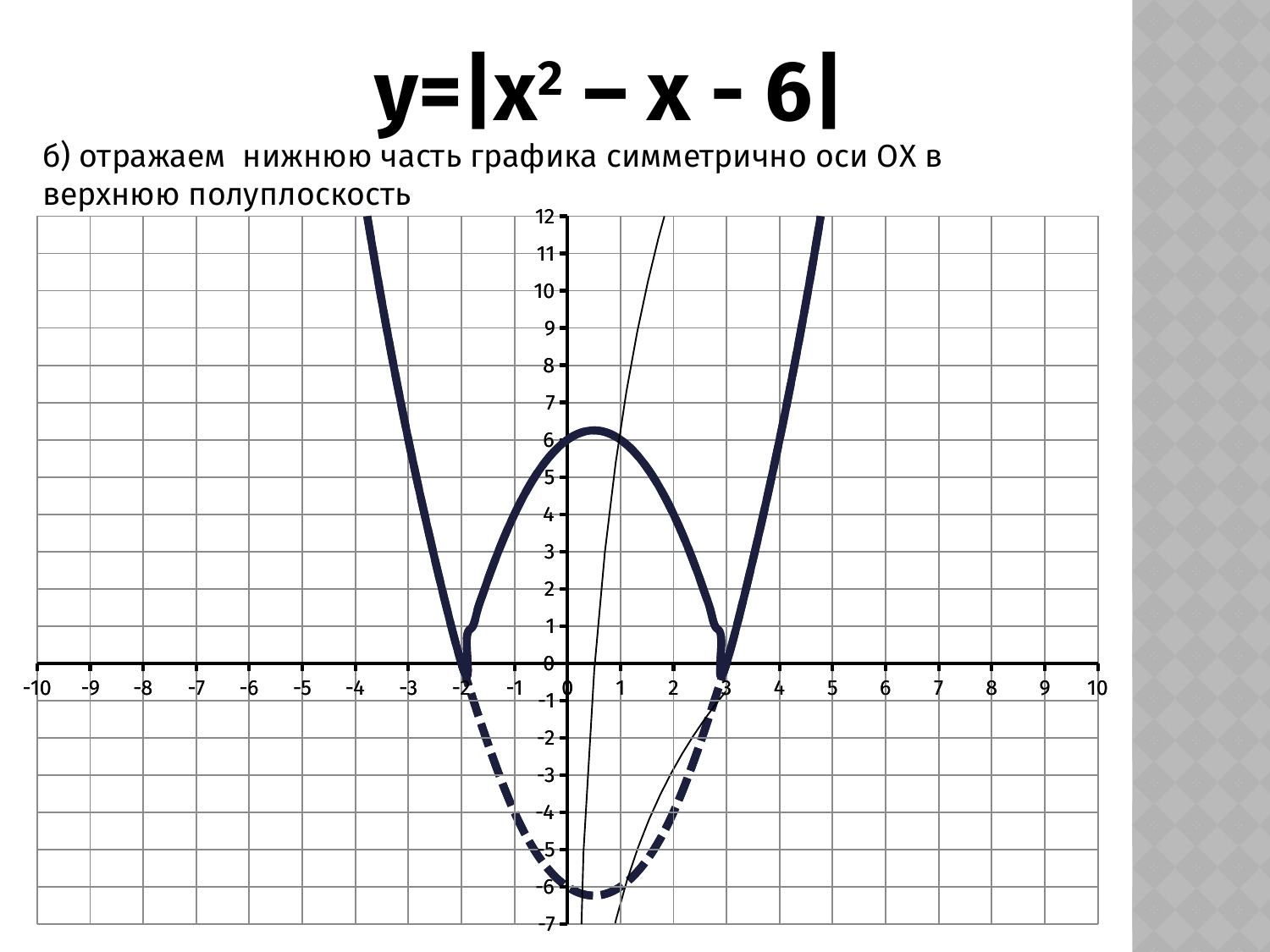

y=|x2 – x - 6|
б) отражаем  нижнюю часть графика симметрично оси ОX в верхнюю полуплоскость

### Chart

| Category | y | y |
|---|---|---|

### Chart

| Category | y | y |
|---|---|---|